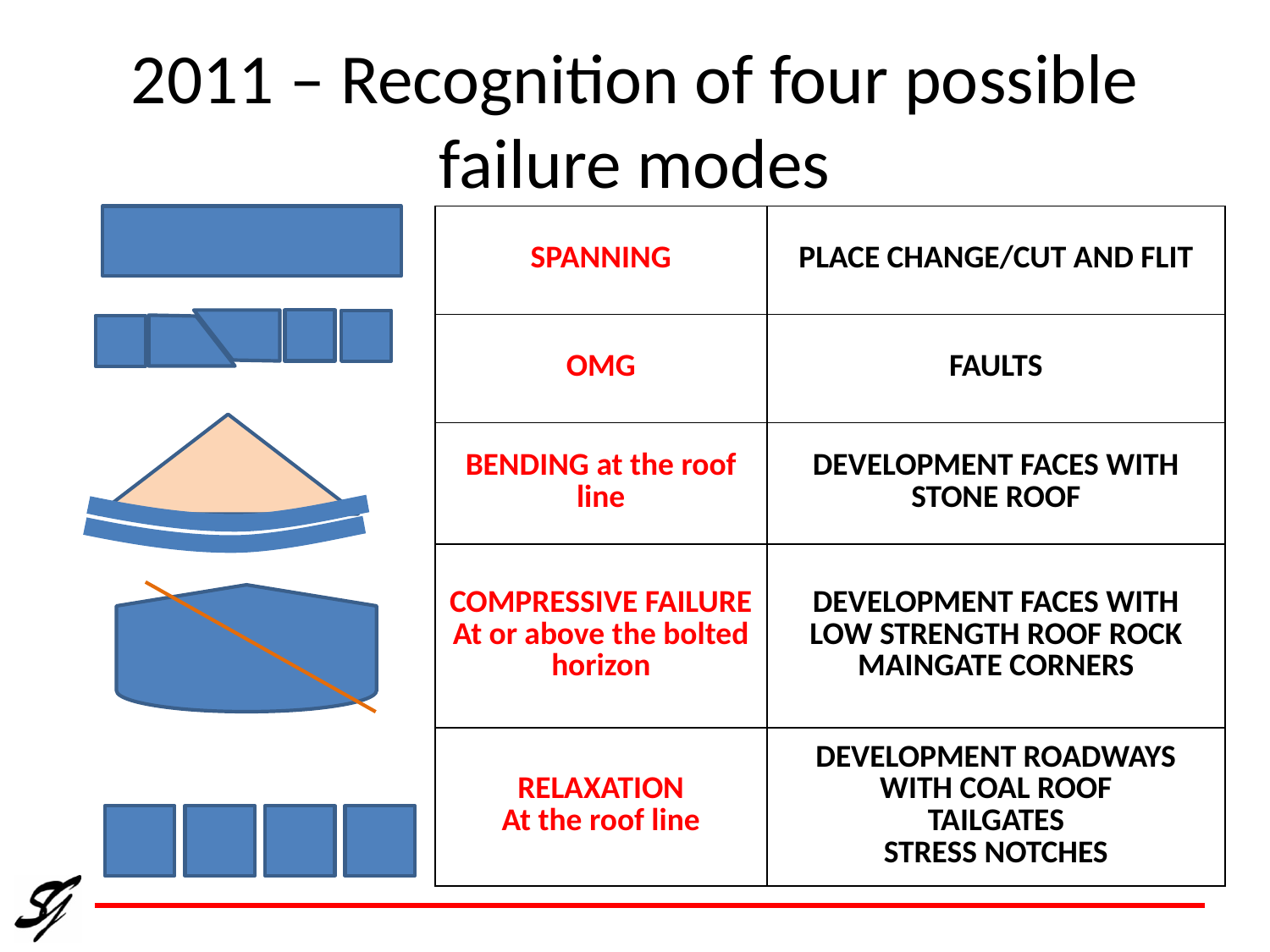

# 2011 – Recognition of four possible failure modes

| SPANNING | PLACE CHANGE/CUT AND FLIT |
| --- | --- |
| OMG | FAULTS |
| BENDING at the roof line | DEVELOPMENT FACES WITH STONE ROOF |
| COMPRESSIVE FAILURE At or above the bolted horizon | DEVELOPMENT FACES WITH LOW STRENGTH ROOF ROCK MAINGATE CORNERS |
| RELAXATION At the roof line | DEVELOPMENT ROADWAYS WITH COAL ROOF TAILGATES STRESS NOTCHES |